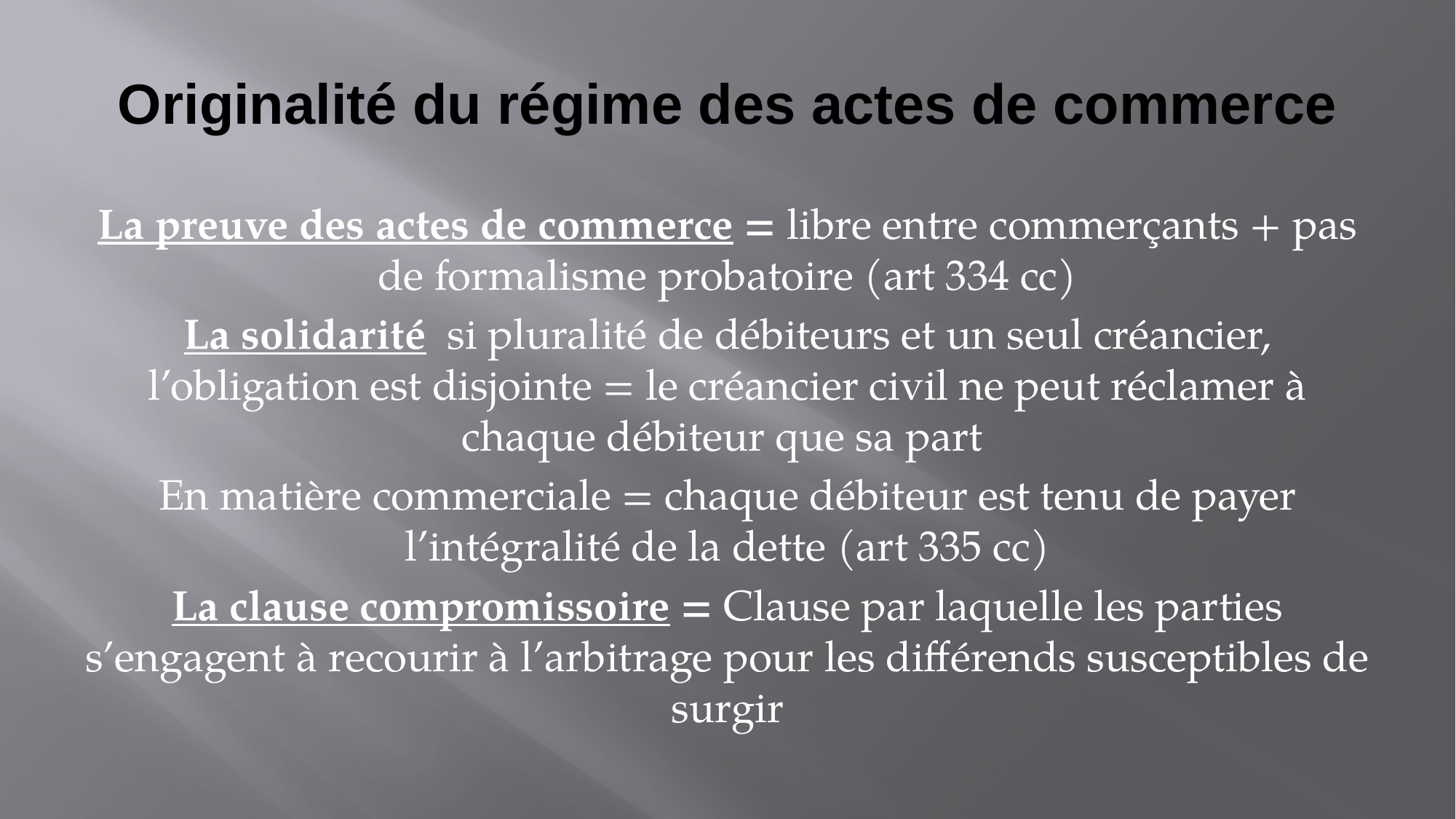

# Originalité du régime des actes de commerce
La preuve des actes de commerce = libre entre commerçants + pas de formalisme probatoire (art 334 cc)
La solidarité  si pluralité de débiteurs et un seul créancier, l’obligation est disjointe = le créancier civil ne peut réclamer à chaque débiteur que sa part
En matière commerciale = chaque débiteur est tenu de payer l’intégralité de la dette (art 335 cc)
La clause compromissoire = Clause par laquelle les parties s’engagent à recourir à l’arbitrage pour les différends susceptibles de surgir